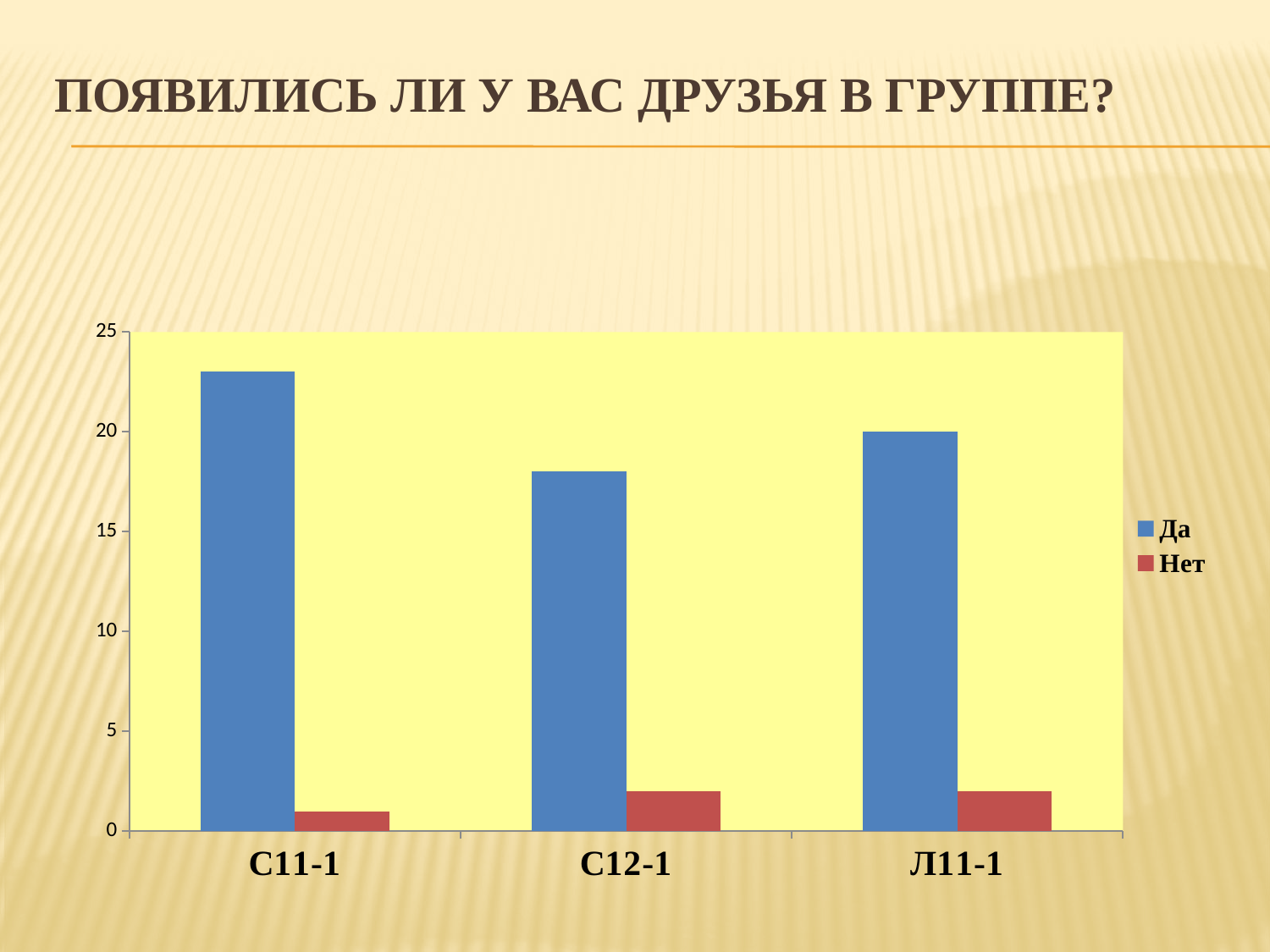

# Появились ли у вас друзья в группе?

### Chart

| Category | Да | Нет |
|---|---|---|
| С11-1 | 23.0 | 1.0 |
| С12-1 | 18.0 | 2.0 |
| Л11-1 | 20.0 | 2.0 |